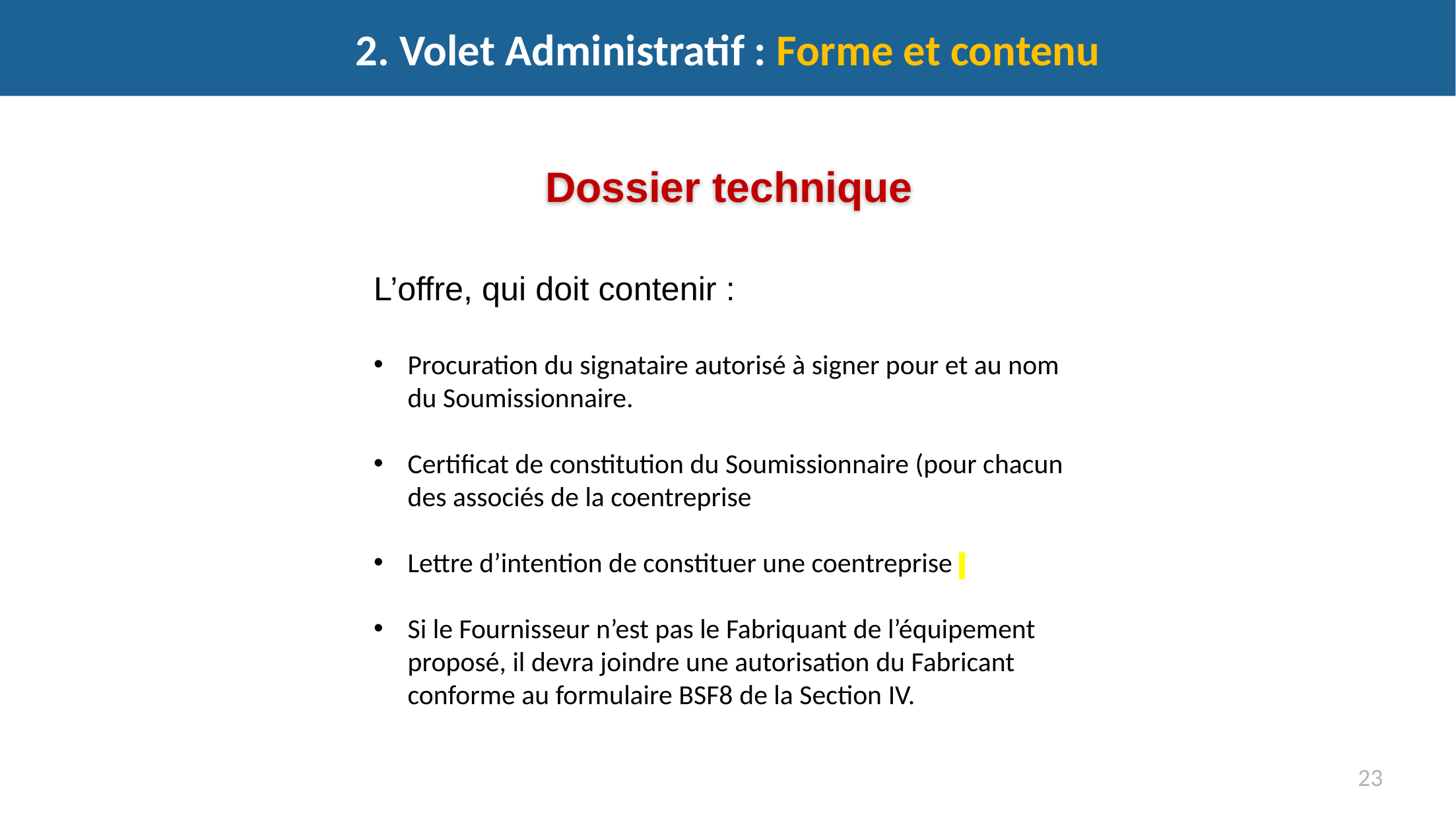

23
2. Volet Administratif : Forme et contenu
Dossier technique
L’offre, qui doit contenir :

Procuration du signataire autorisé à signer pour et au nom du Soumissionnaire.

Certificat de constitution du Soumissionnaire (pour chacun des associés de la coentreprise

Lettre d’intention de constituer une coentreprise

Si le Fournisseur n’est pas le Fabriquant de l’équipement proposé, il devra joindre une autorisation du Fabricant conforme au formulaire BSF8 de la Section IV.